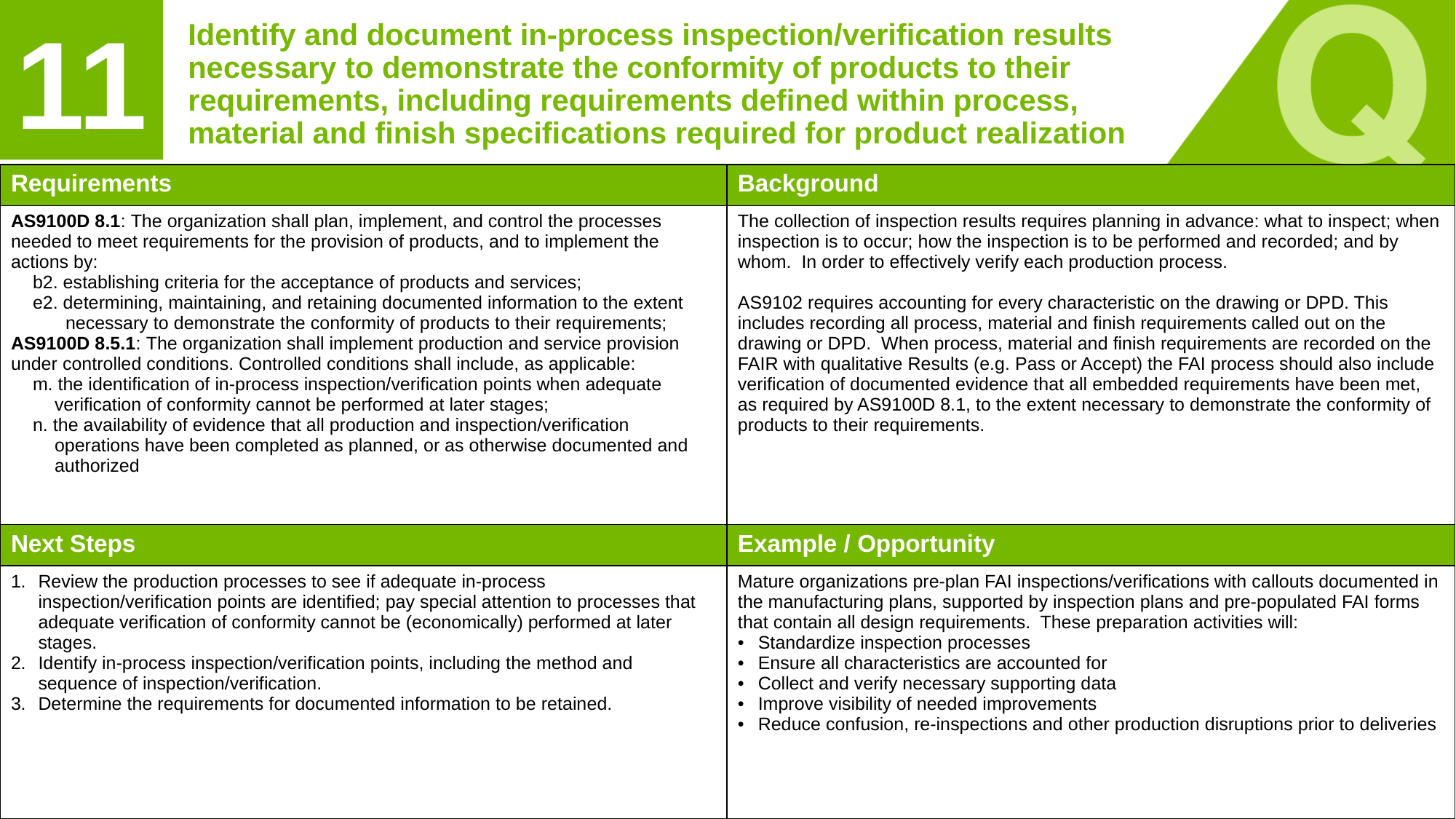

11
# Identify and document in-process inspection/verification results necessary to demonstrate the conformity of products to their requirements, including requirements defined within process, material and finish specifications required for product realization
| Requirements | Background |
| --- | --- |
| AS9100D 8.1: The organization shall plan, implement, and control the processes needed to meet requirements for the provision of products, and to implement the actions by: b2. establishing criteria for the acceptance of products and services; e2. determining, maintaining, and retaining documented information to the extent necessary to demonstrate the conformity of products to their requirements; AS9100D 8.5.1: The organization shall implement production and service provision under controlled conditions. Controlled conditions shall include, as applicable: m. the identification of in-process inspection/verification points when adequate verification of conformity cannot be performed at later stages; n. the availability of evidence that all production and inspection/verification operations have been completed as planned, or as otherwise documented and authorized | The collection of inspection results requires planning in advance: what to inspect; when inspection is to occur; how the inspection is to be performed and recorded; and by whom. In order to effectively verify each production process. AS9102 requires accounting for every characteristic on the drawing or DPD. This includes recording all process, material and finish requirements called out on the drawing or DPD. When process, material and finish requirements are recorded on the FAIR with qualitative Results (e.g. Pass or Accept) the FAI process should also include verification of documented evidence that all embedded requirements have been met, as required by AS9100D 8.1, to the extent necessary to demonstrate the conformity of products to their requirements. |
| Next Steps | Example / Opportunity |
| Review the production processes to see if adequate in-process inspection/verification points are identified; pay special attention to processes that adequate verification of conformity cannot be (economically) performed at later stages. Identify in-process inspection/verification points, including the method and sequence of inspection/verification. Determine the requirements for documented information to be retained. | Mature organizations pre-plan FAI inspections/verifications with callouts documented in the manufacturing plans, supported by inspection plans and pre-populated FAI forms that contain all design requirements. These preparation activities will: Standardize inspection processes Ensure all characteristics are accounted for Collect and verify necessary supporting data Improve visibility of needed improvements Reduce confusion, re-inspections and other production disruptions prior to deliveries |